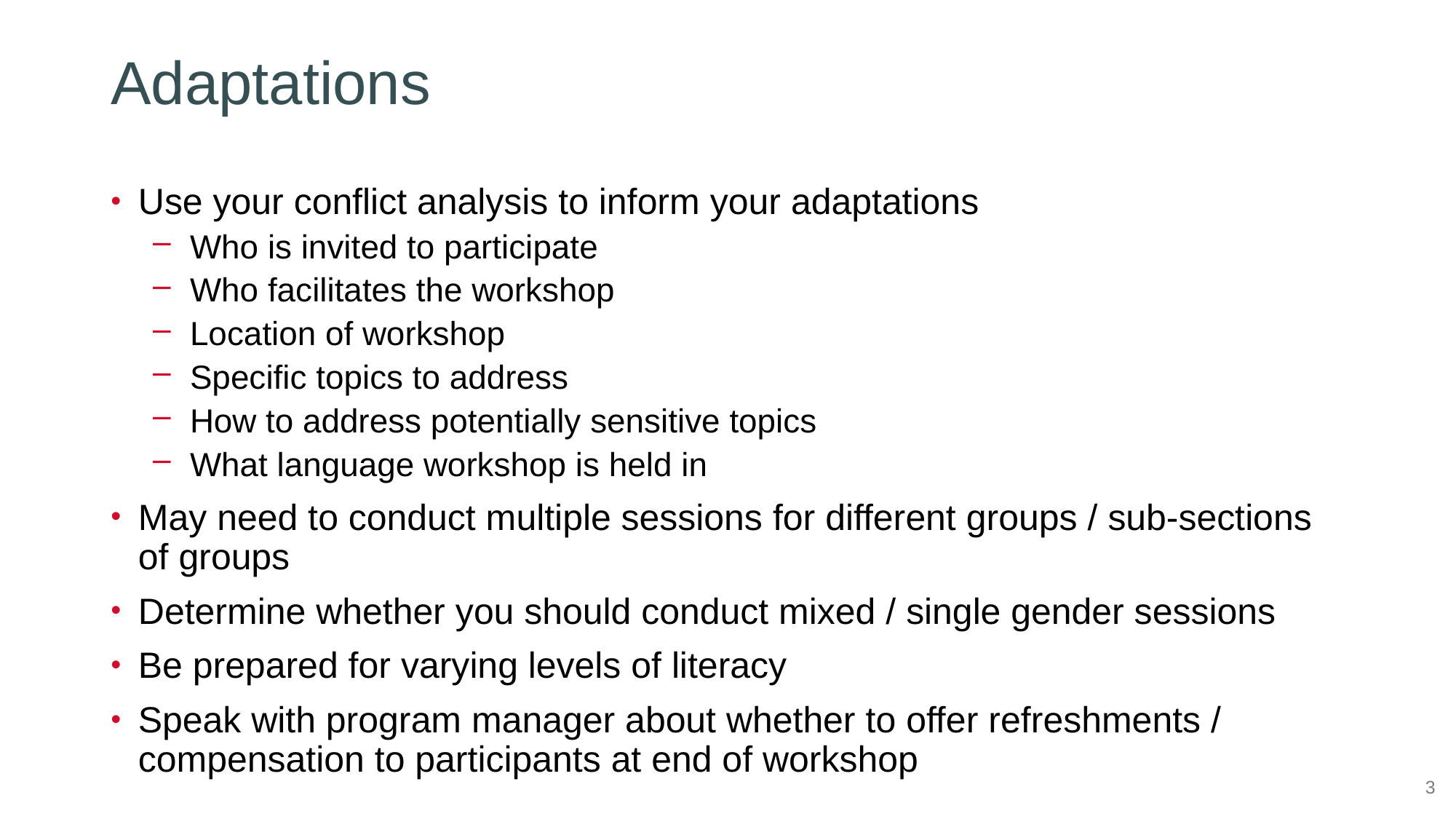

# Adaptations
Use your conflict analysis to inform your adaptations
Who is invited to participate
Who facilitates the workshop
Location of workshop
Specific topics to address
How to address potentially sensitive topics
What language workshop is held in
May need to conduct multiple sessions for different groups / sub-sections of groups
Determine whether you should conduct mixed / single gender sessions
Be prepared for varying levels of literacy
Speak with program manager about whether to offer refreshments / compensation to participants at end of workshop

3